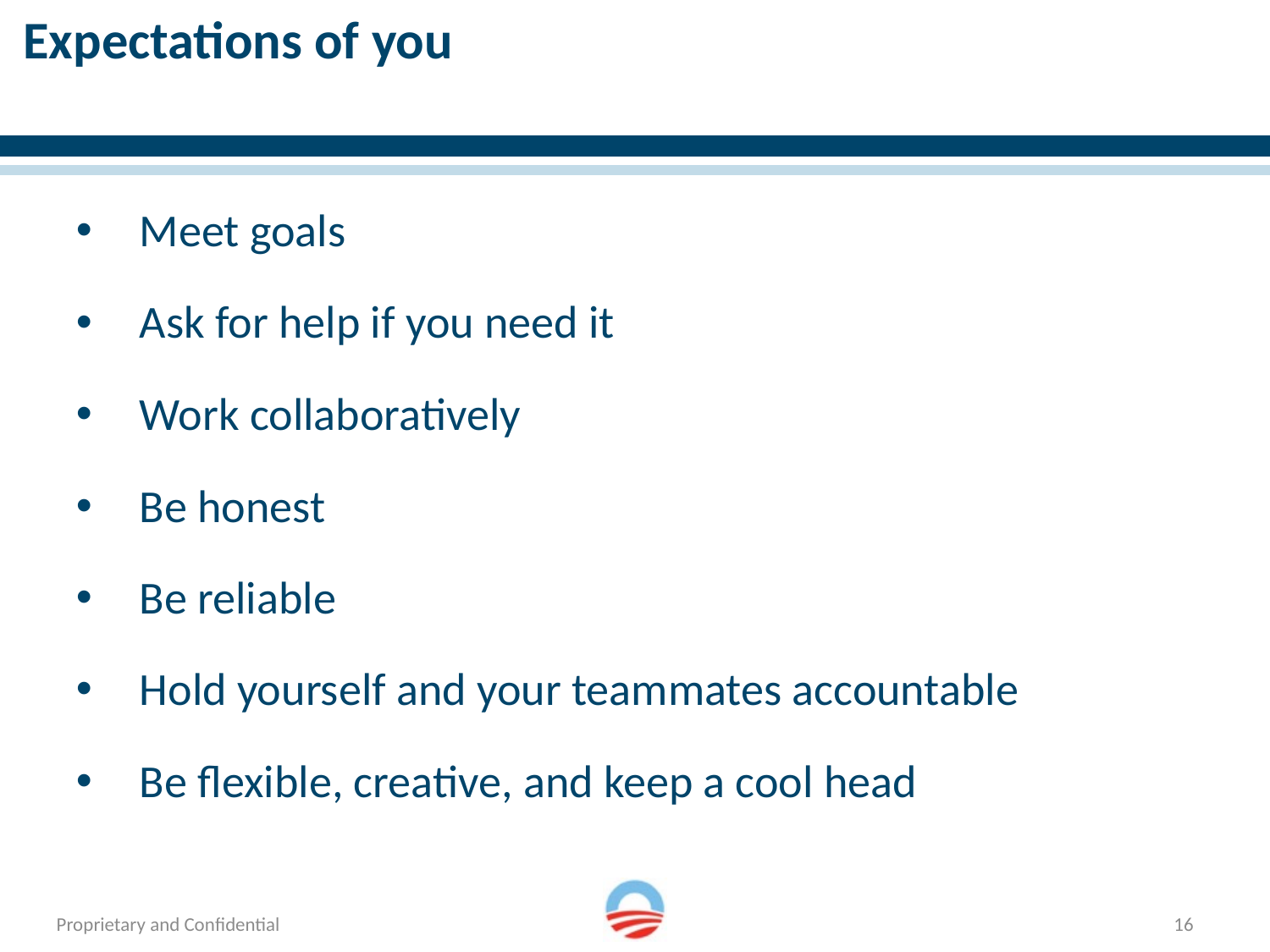

# Expectations of you
Meet goals
Ask for help if you need it
Work collaboratively
Be honest
Be reliable
Hold yourself and your teammates accountable
Be flexible, creative, and keep a cool head

16